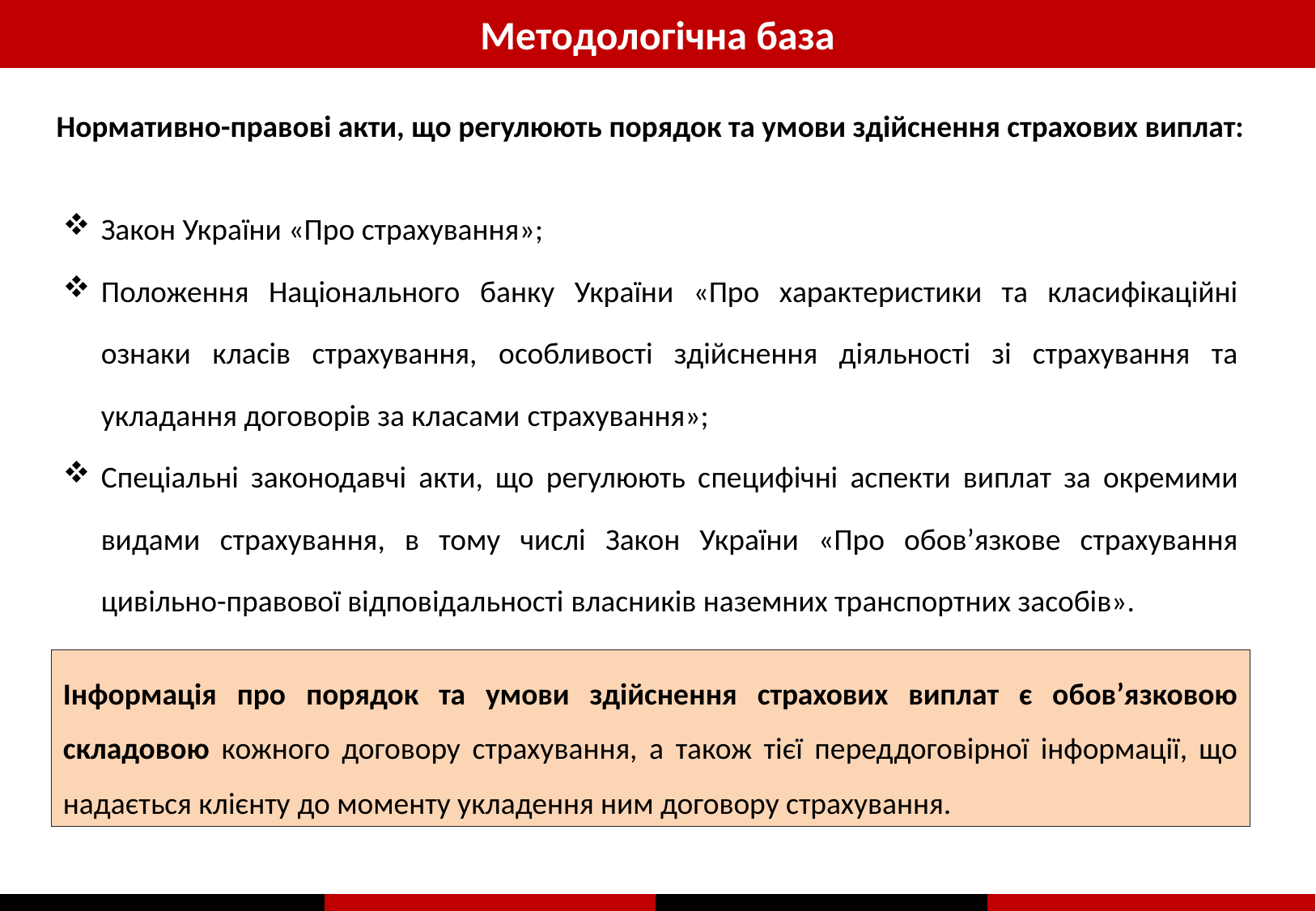

Методологічна база
Нормативно-правові акти, що регулюють порядок та умови здійснення страхових виплат:
Закон України «Про страхування»;
Положення Національного банку України «Про характеристики та класифікаційні ознаки класів страхування, особливості здійснення діяльності зі страхування та укладання договорів за класами страхування»;
Спеціальні законодавчі акти, що регулюють специфічні аспекти виплат за окремими видами страхування, в тому числі Закон України «Про обов’язкове страхування цивільно-правової відповідальності власників наземних транспортних засобів».
Інформація про порядок та умови здійснення страхових виплат є обов’язковою складовою кожного договору страхування, а також тієї переддоговірної інформації, що надається клієнту до моменту укладення ним договору страхування.